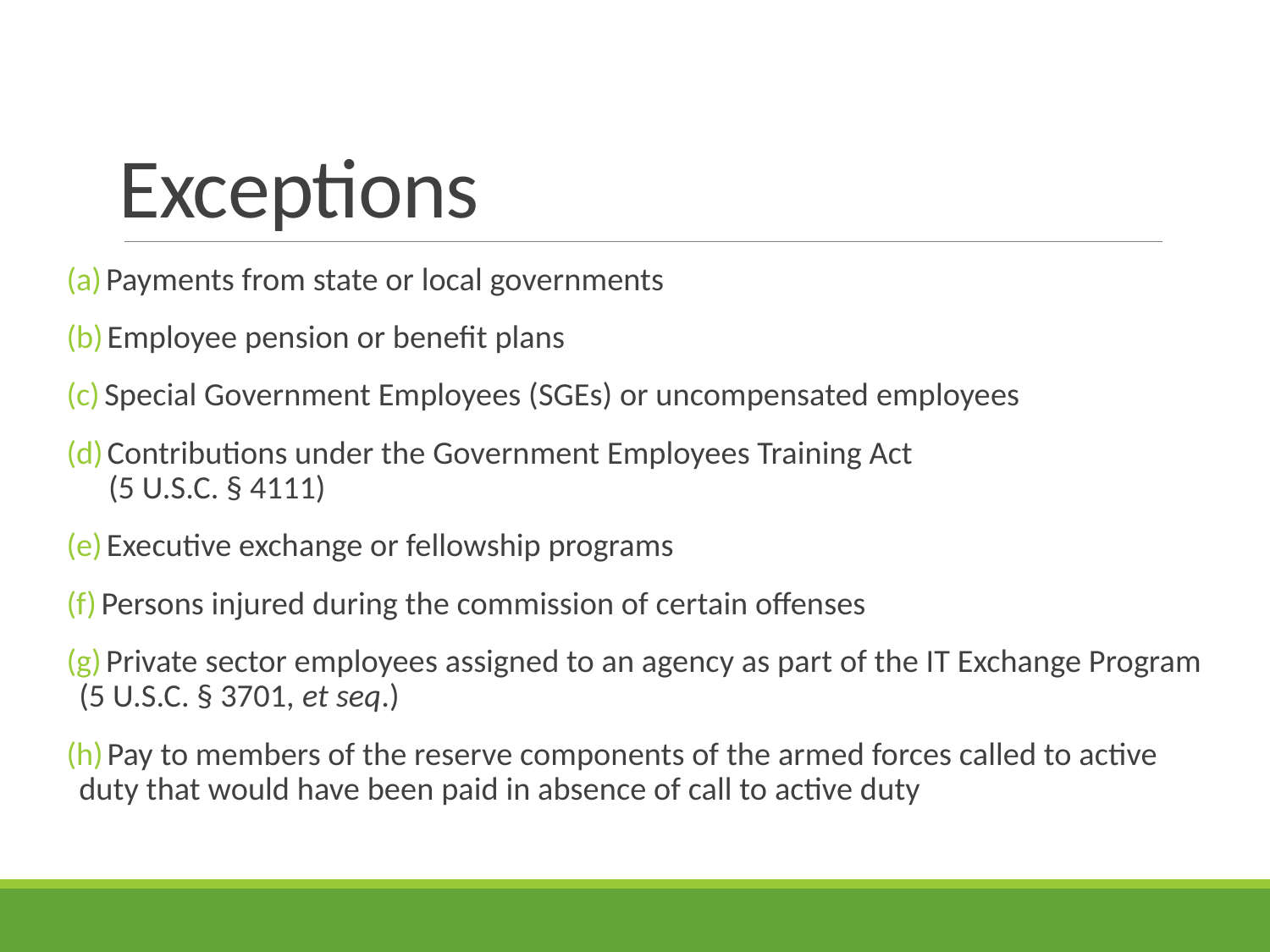

# Exceptions
 Payments from state or local governments
 Employee pension or benefit plans
 Special Government Employees (SGEs) or uncompensated employees
 Contributions under the Government Employees Training Act
    (5 U.S.C. § 4111)
 Executive exchange or fellowship programs
 Persons injured during the commission of certain offenses
 Private sector employees assigned to an agency as part of the IT Exchange Program (5 U.S.C. § 3701, et seq.)
 Pay to members of the reserve components of the armed forces called to active duty that would have been paid in absence of call to active duty